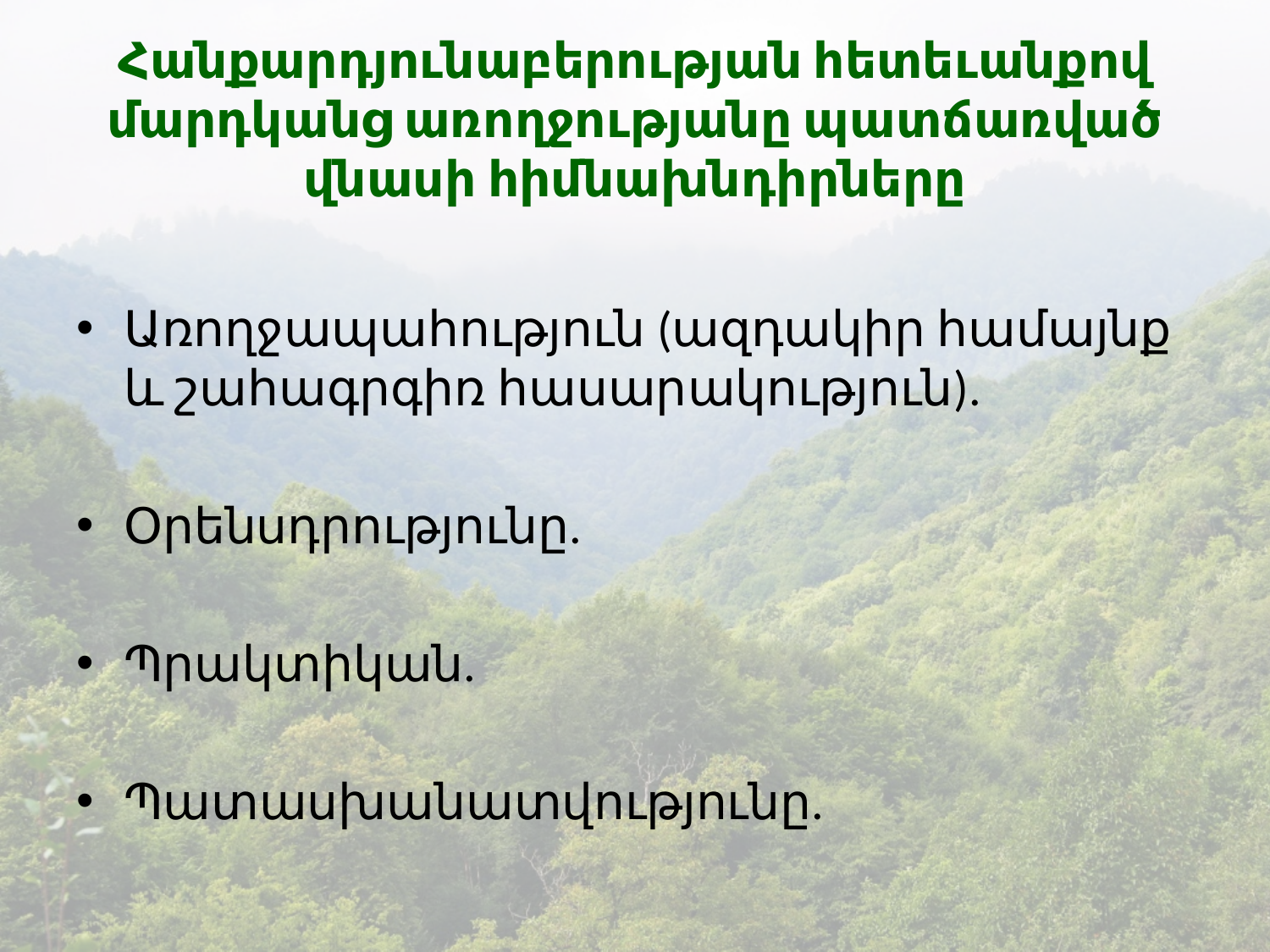

# Հանքարդյունաբերության հետեւանքով մարդկանց առողջությանը պատճառված վնասի հիմնախնդիրները

Առողջապահություն (ազդակիր համայնք և շահագրգիռ հասարակություն).

Օրենսդրությունը.

Պրակտիկան.

Պատասխանատվությունը.